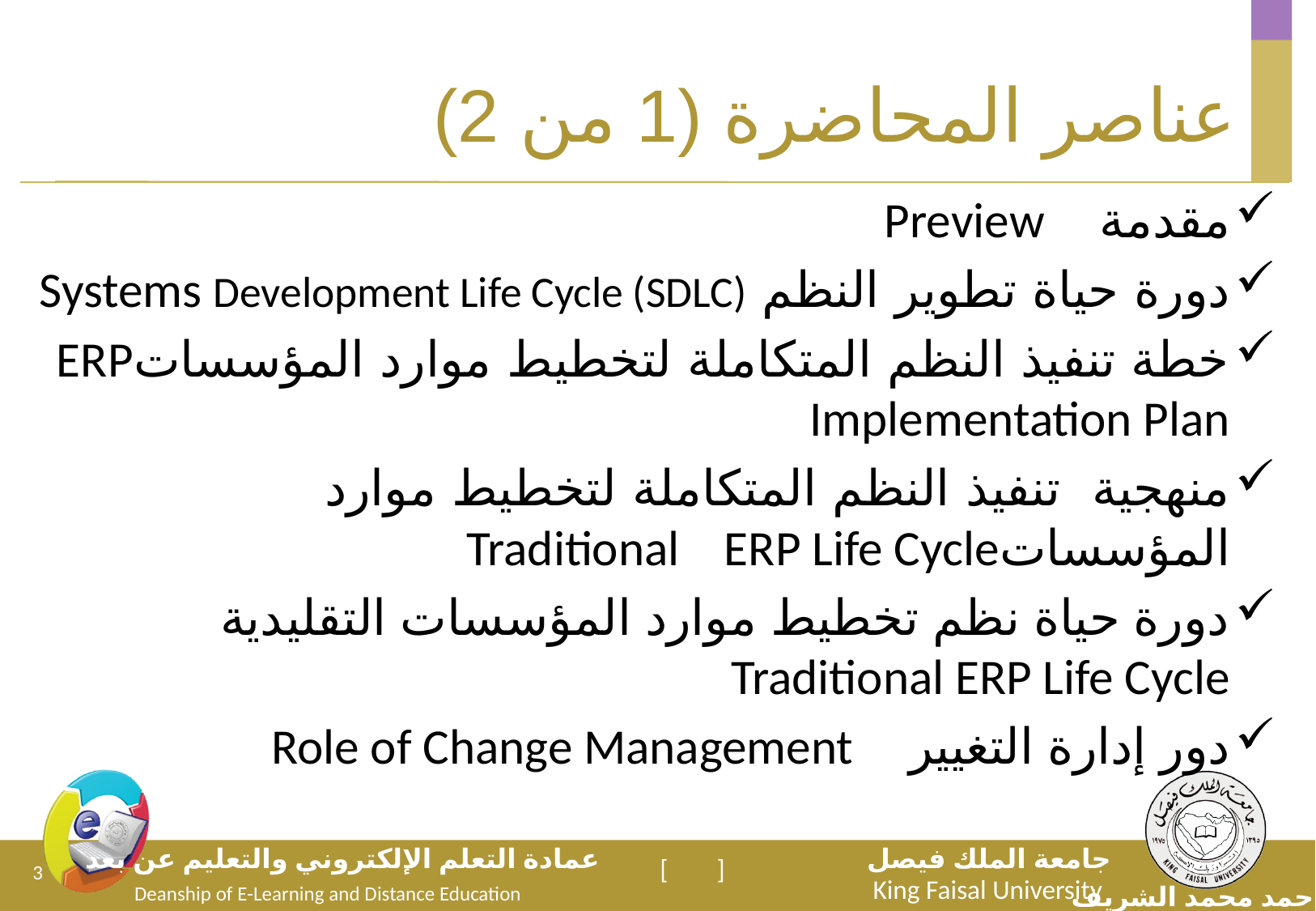

# عناصر المحاضرة (1 من 2)
مقدمة    Preview
دورة حياة تطوير النظم Systems Development Life Cycle (SDLC)
خطة تنفيذ النظم المتكاملة لتخطيط موارد المؤسساتERP Implementation Plan
منهجية  تنفيذ النظم المتكاملة لتخطيط موارد المؤسساتTraditional    ERP Life Cycle
دورة حياة نظم تخطيط موارد المؤسسات التقليدية   Traditional ERP Life Cycle
دور إدارة التغيير    Role of Change Management

3